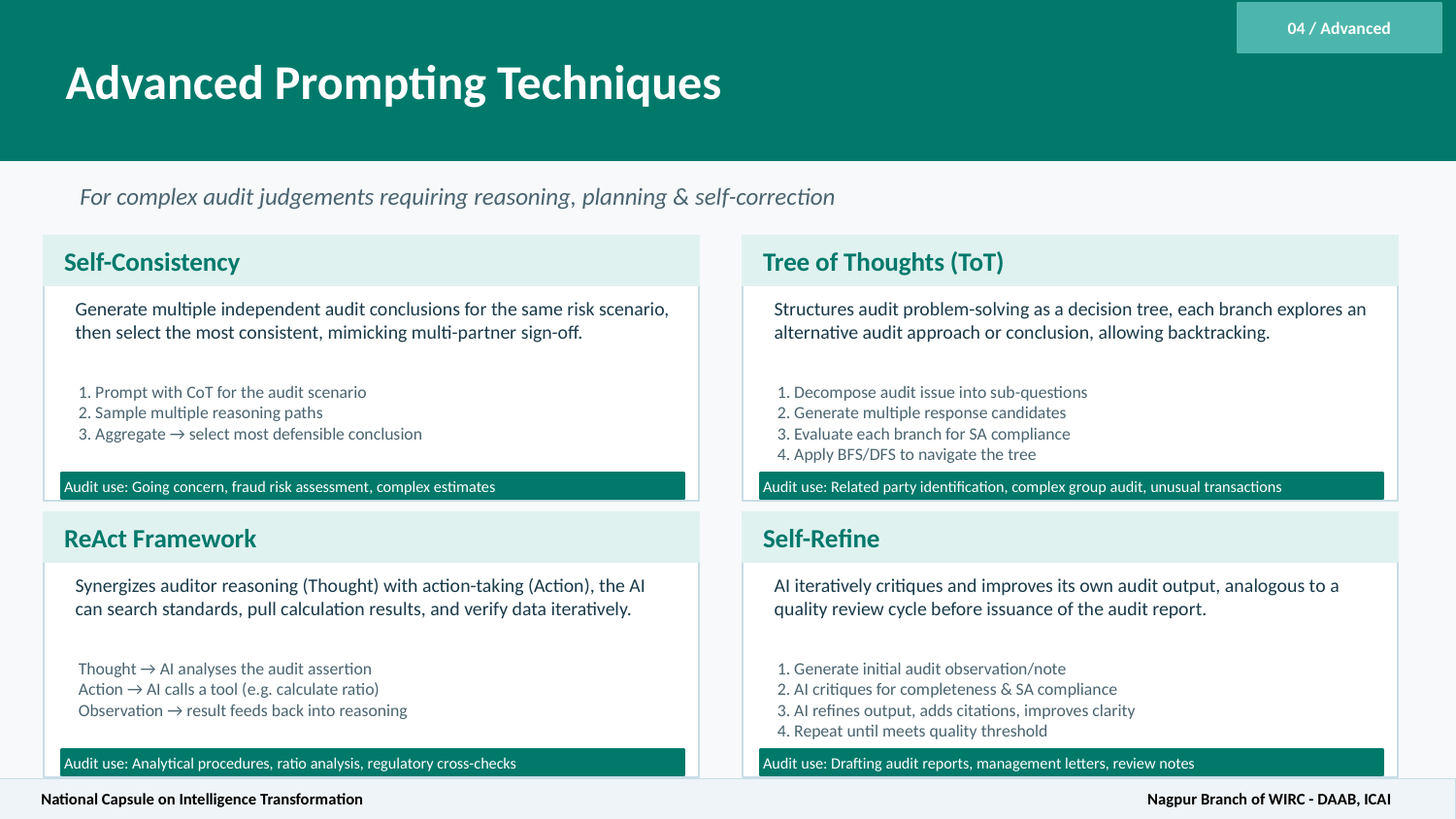

Advanced Prompting Techniques

04 / Advanced
For complex audit judgements requiring reasoning, planning & self-correction

Self-Consistency

Tree of Thoughts (ToT)
Generate multiple independent audit conclusions for the same risk scenario, then select the most consistent, mimicking multi-partner sign-off.
Structures audit problem-solving as a decision tree, each branch explores an alternative audit approach or conclusion, allowing backtracking.
1. Prompt with CoT for the audit scenario
2. Sample multiple reasoning paths
3. Aggregate → select most defensible conclusion
1. Decompose audit issue into sub-questions
2. Generate multiple response candidates
3. Evaluate each branch for SA compliance
4. Apply BFS/DFS to navigate the tree

Audit use: Going concern, fraud risk assessment, complex estimates

Audit use: Related party identification, complex group audit, unusual transactions

ReAct Framework

Self-Refine
Synergizes auditor reasoning (Thought) with action-taking (Action), the AI can search standards, pull calculation results, and verify data iteratively.
AI iteratively critiques and improves its own audit output, analogous to a quality review cycle before issuance of the audit report.
Thought → AI analyses the audit assertion
Action → AI calls a tool (e.g. calculate ratio)
Observation → result feeds back into reasoning
1. Generate initial audit observation/note
2. AI critiques for completeness & SA compliance
3. AI refines output, adds citations, improves clarity
4. Repeat until meets quality threshold

Audit use: Analytical procedures, ratio analysis, regulatory cross-checks

Audit use: Drafting audit reports, management letters, review notes
National Capsule on Intelligence Transformation					                        Nagpur Branch of WIRC - DAAB, ICAI